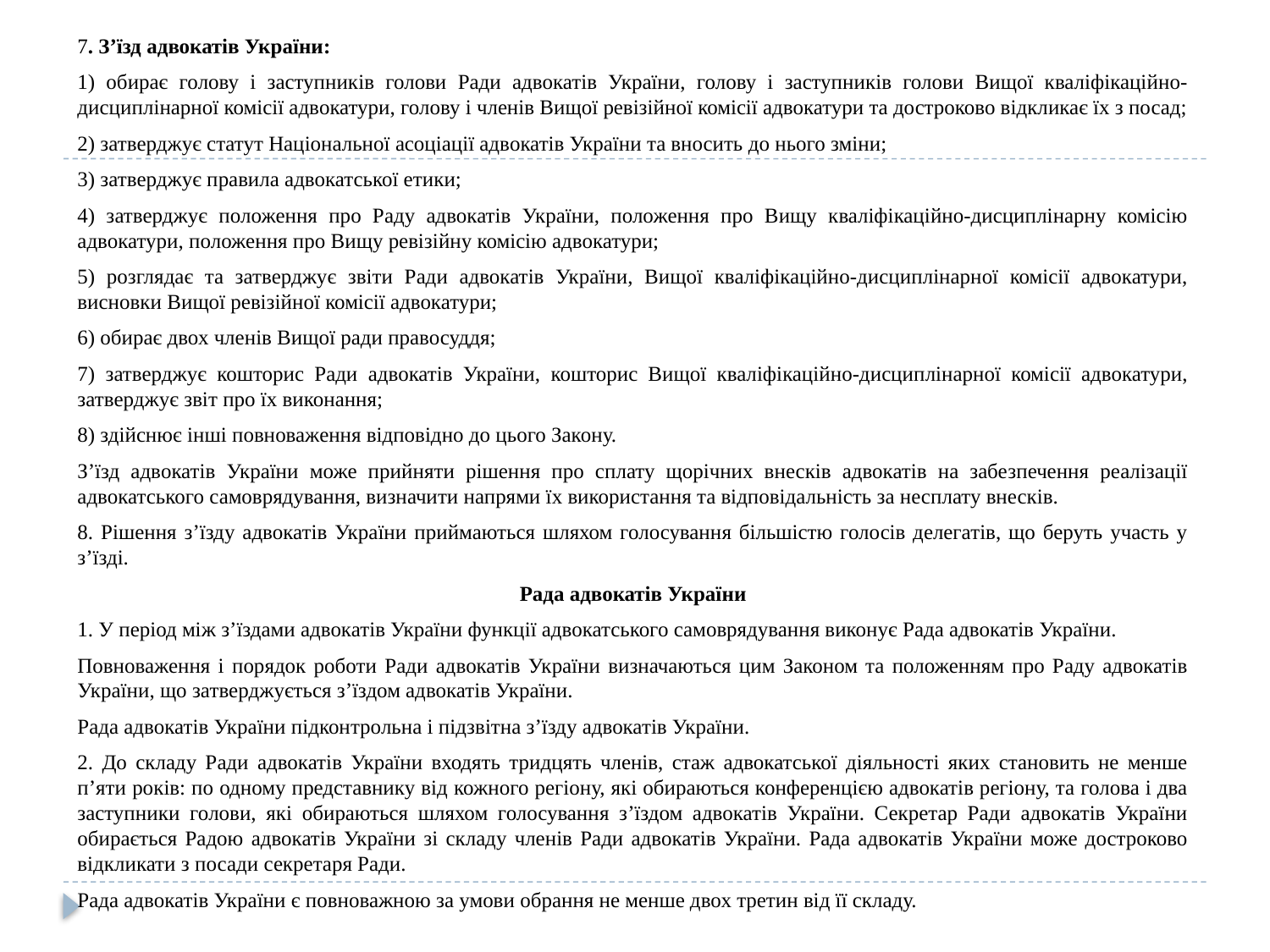

7. З’їзд адвокатів України:
1) обирає голову і заступників голови Ради адвокатів України, голову і заступників голови Вищої кваліфікаційно-дисциплінарної комісії адвокатури, голову і членів Вищої ревізійної комісії адвокатури та достроково відкликає їх з посад;
2) затверджує статут Національної асоціації адвокатів України та вносить до нього зміни;
3) затверджує правила адвокатської етики;
4) затверджує положення про Раду адвокатів України, положення про Вищу кваліфікаційно-дисциплінарну комісію адвокатури, положення про Вищу ревізійну комісію адвокатури;
5) розглядає та затверджує звіти Ради адвокатів України, Вищої кваліфікаційно-дисциплінарної комісії адвокатури, висновки Вищої ревізійної комісії адвокатури;
6) обирає двох членів Вищої ради правосуддя;
7) затверджує кошторис Ради адвокатів України, кошторис Вищої кваліфікаційно-дисциплінарної комісії адвокатури, затверджує звіт про їх виконання;
8) здійснює інші повноваження відповідно до цього Закону.
З’їзд адвокатів України може прийняти рішення про сплату щорічних внесків адвокатів на забезпечення реалізації адвокатського самоврядування, визначити напрями їх використання та відповідальність за несплату внесків.
8. Рішення з’їзду адвокатів України приймаються шляхом голосування більшістю голосів делегатів, що беруть участь у з’їзді.
Рада адвокатів України
1. У період між з’їздами адвокатів України функції адвокатського самоврядування виконує Рада адвокатів України.
Повноваження і порядок роботи Ради адвокатів України визначаються цим Законом та положенням про Раду адвокатів України, що затверджується з’їздом адвокатів України.
Рада адвокатів України підконтрольна і підзвітна з’їзду адвокатів України.
2. До складу Ради адвокатів України входять тридцять членів, стаж адвокатської діяльності яких становить не менше п’яти років: по одному представнику від кожного регіону, які обираються конференцією адвокатів регіону, та голова і два заступники голови, які обираються шляхом голосування з’їздом адвокатів України. Секретар Ради адвокатів України обирається Радою адвокатів України зі складу членів Ради адвокатів України. Рада адвокатів України може достроково відкликати з посади секретаря Ради.
Рада адвокатів України є повноважною за умови обрання не менше двох третин від її складу.